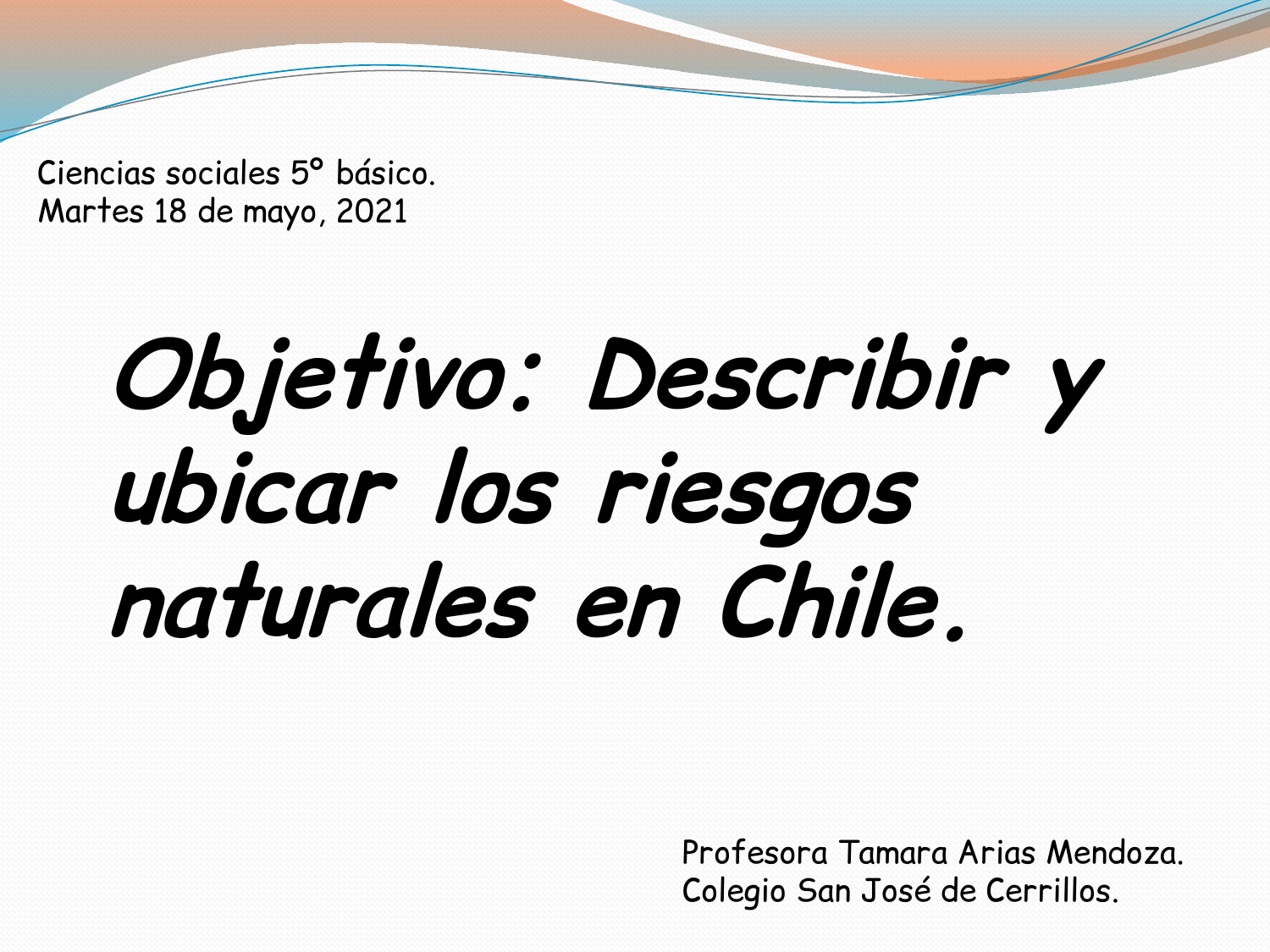

Ciencias sociales 5º básico.
Martes 18 de mayo, 2021
Objetivo: Describir y ubicar los riesgos naturales en Chile.
Profesora Tamara Arias Mendoza.
Colegio San José de Cerrillos.